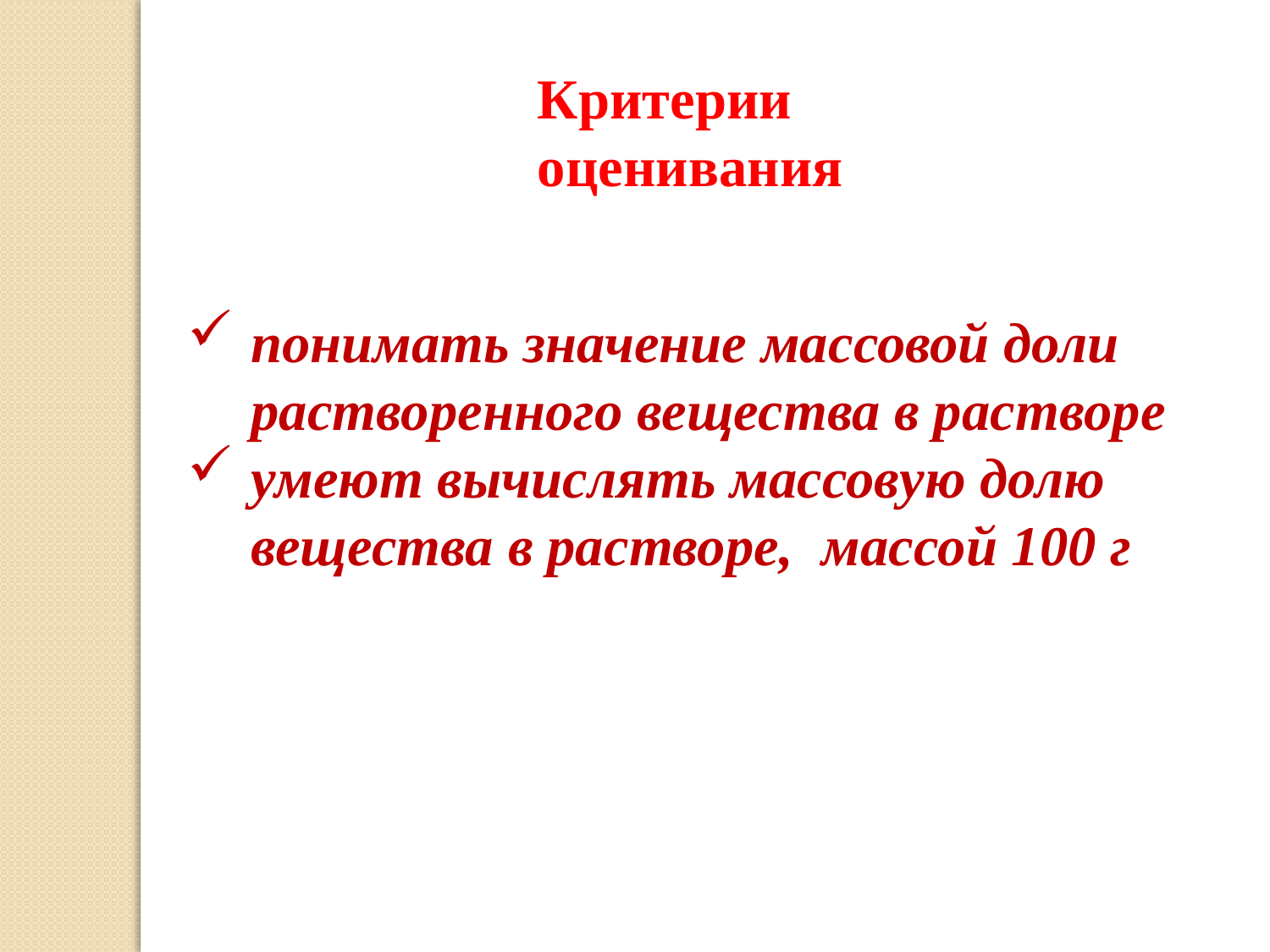

Критерии оценивания
понимать значение массовой доли растворенного вещества в растворе
умеют вычислять массовую долю вещества в растворе,  массой 100 г